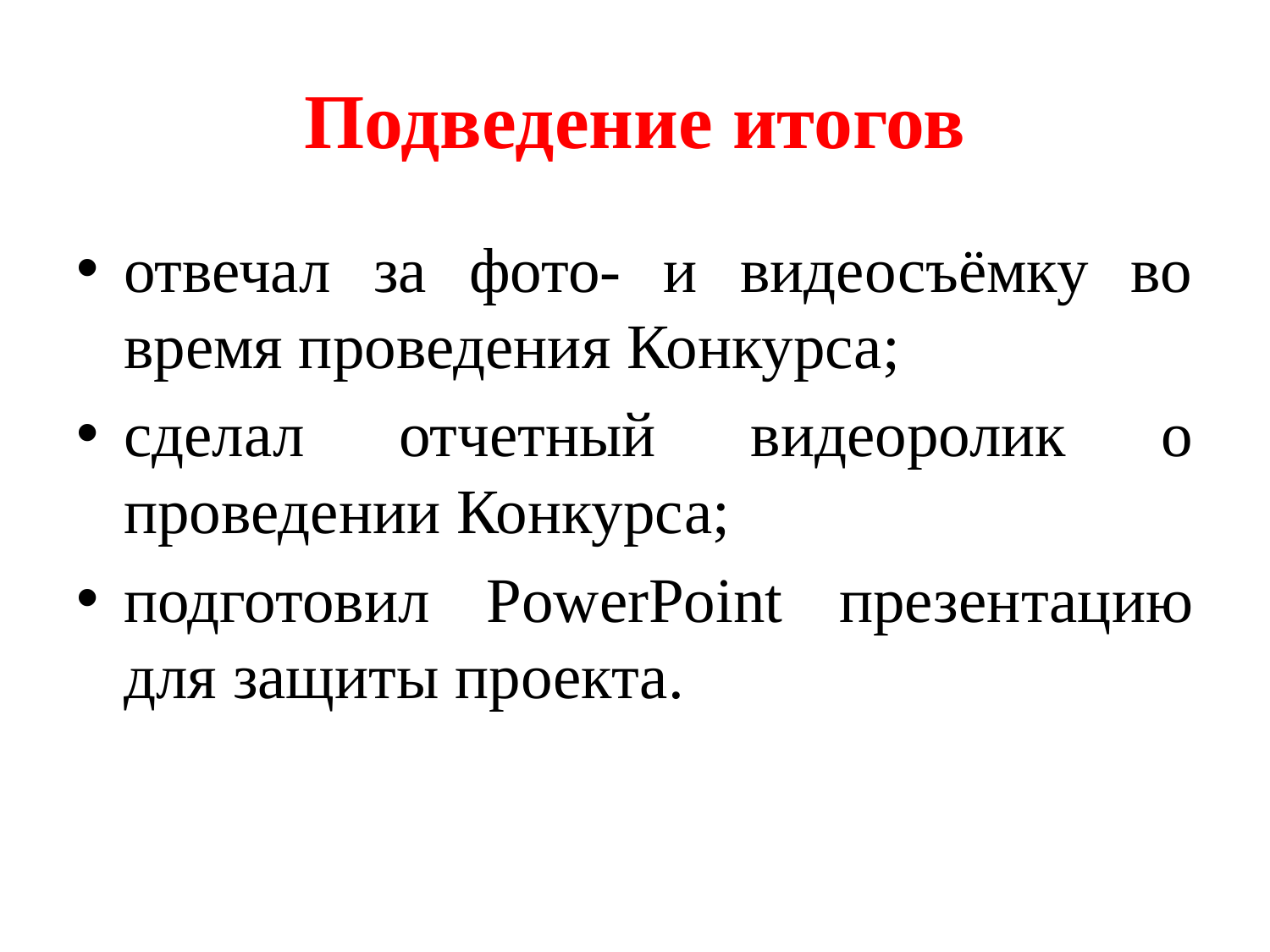

# Подведение итогов
отвечал за фото- и видеосъёмку во время проведения Конкурса;
сделал отчетный видеоролик о проведении Конкурса;
подготовил PowerPoint презентацию для защиты проекта.